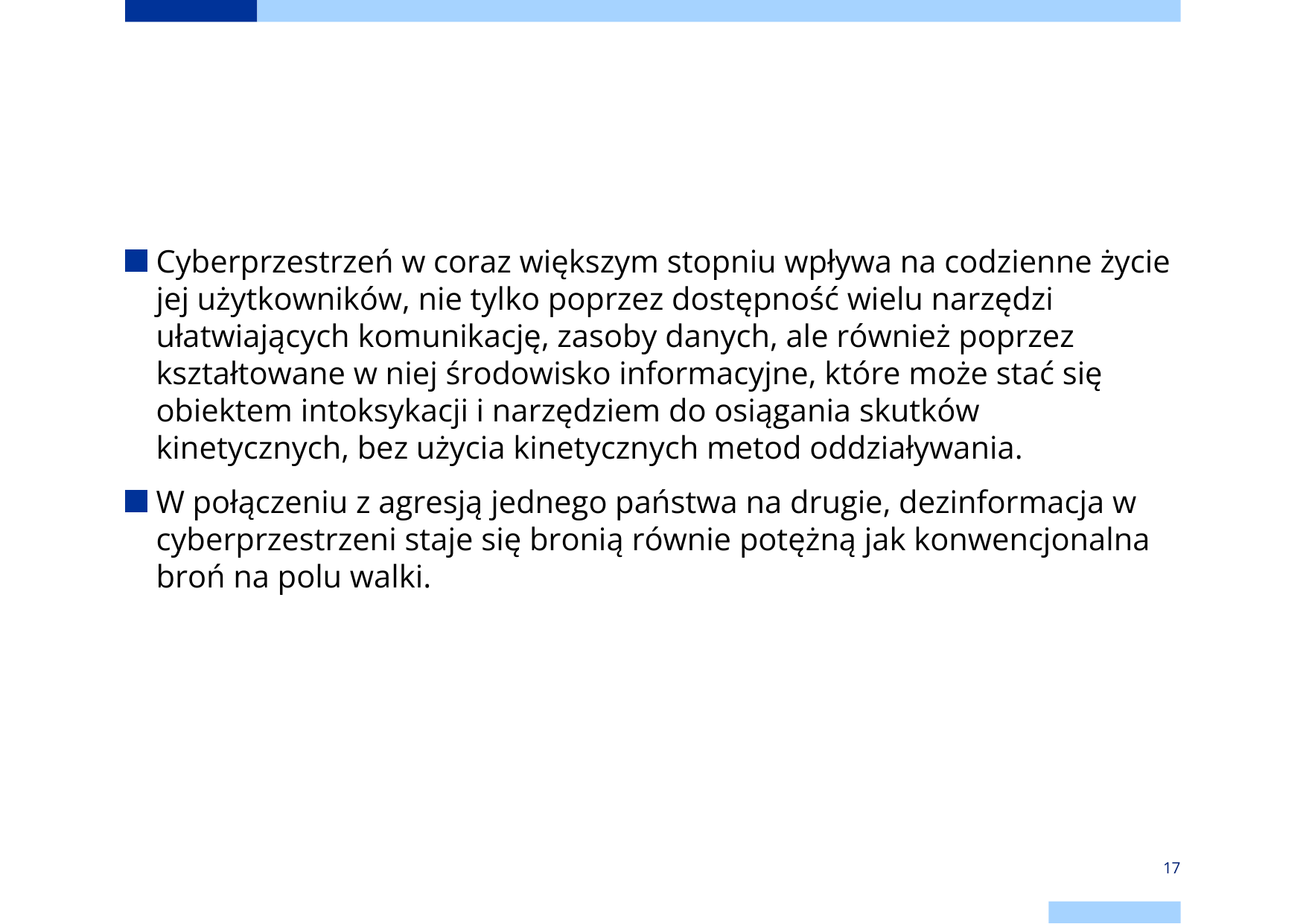

Cyberprzestrzeń w coraz większym stopniu wpływa na codzienne życie jej użytkowników, nie tylko poprzez dostępność wielu narzędzi ułatwiających komunikację, zasoby danych, ale również poprzez kształtowane w niej środowisko informacyjne, które może stać się obiektem intoksykacji i narzędziem do osiągania skutków kinetycznych, bez użycia kinetycznych metod oddziaływania.
W połączeniu z agresją jednego państwa na drugie, dezinformacja w cyberprzestrzeni staje się bronią równie potężną jak konwencjonalna broń na polu walki.

17